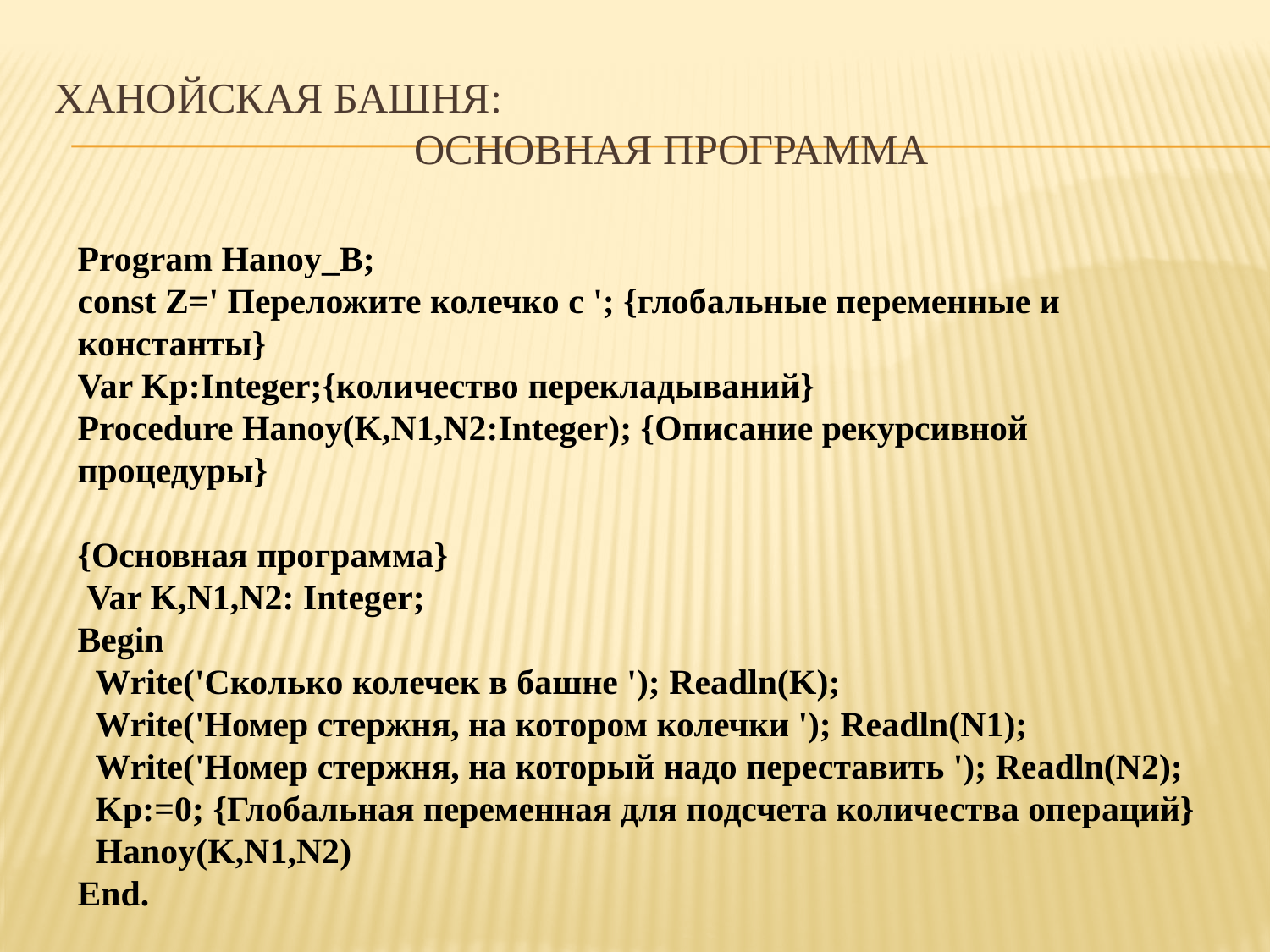

# Ханойская башня: основная программа
Program Hanoy_B;
const Z=' Переложите колечко с '; {глобальные переменные и константы}
Var Kp:Integer;{количество перекладываний}
Procedure Hanoy(K,N1,N2:Integer); {Описание рекурсивной процедуры}

{Основная программа}
 Var K,N1,N2: Integer;
Begin
  Write('Сколько колечек в башне '); Readln(K);
  Write('Номер стержня, на котором колечки '); Readln(N1);
  Write('Номер стержня, на который надо переставить '); Readln(N2);
  Kp:=0; {Глобальная переменная для подсчета количества операций}
  Hanoy(K,N1,N2)
End.